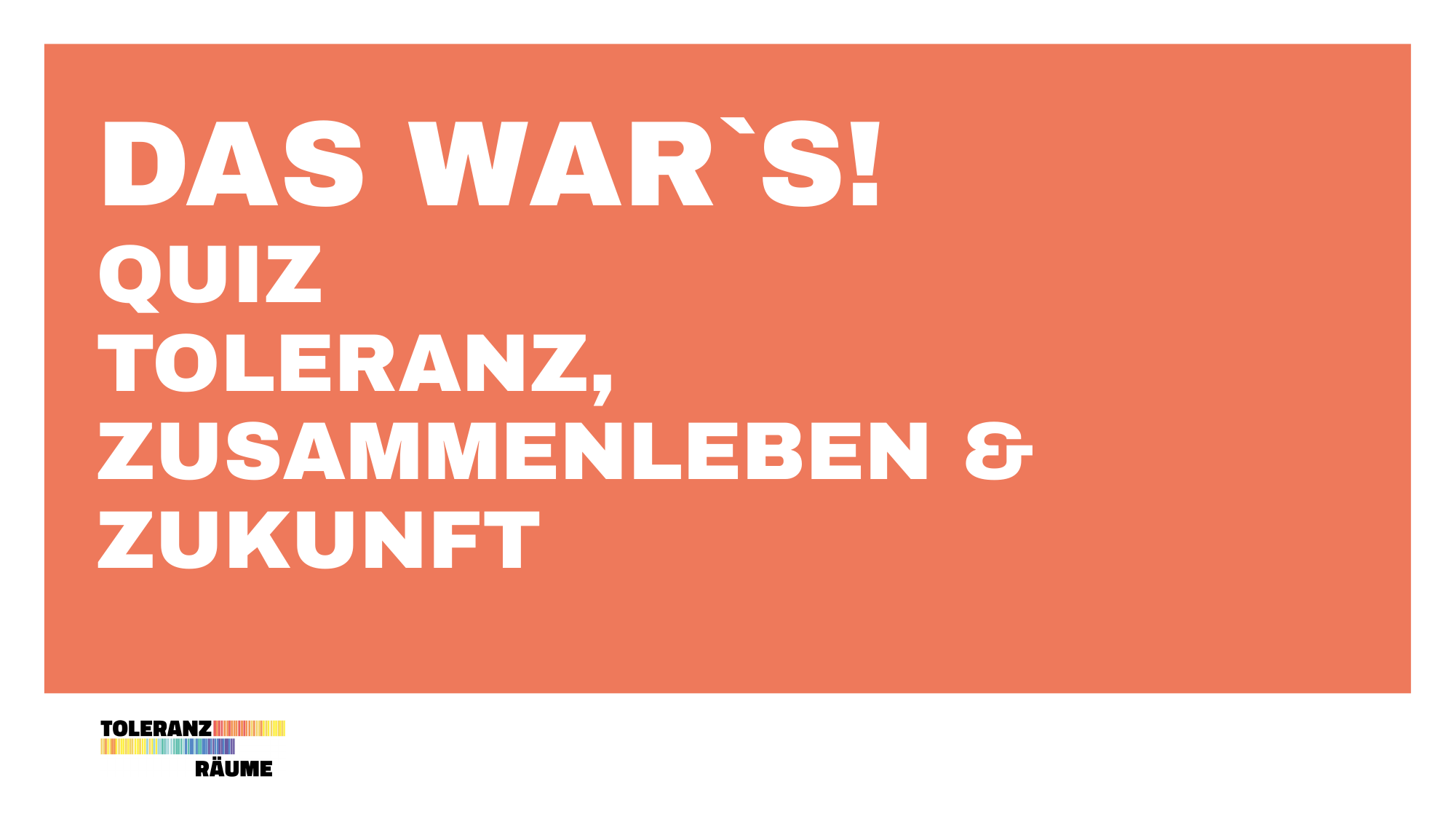

# Das war`s! Quiz Toleranz, Zusammenleben & Zukunft